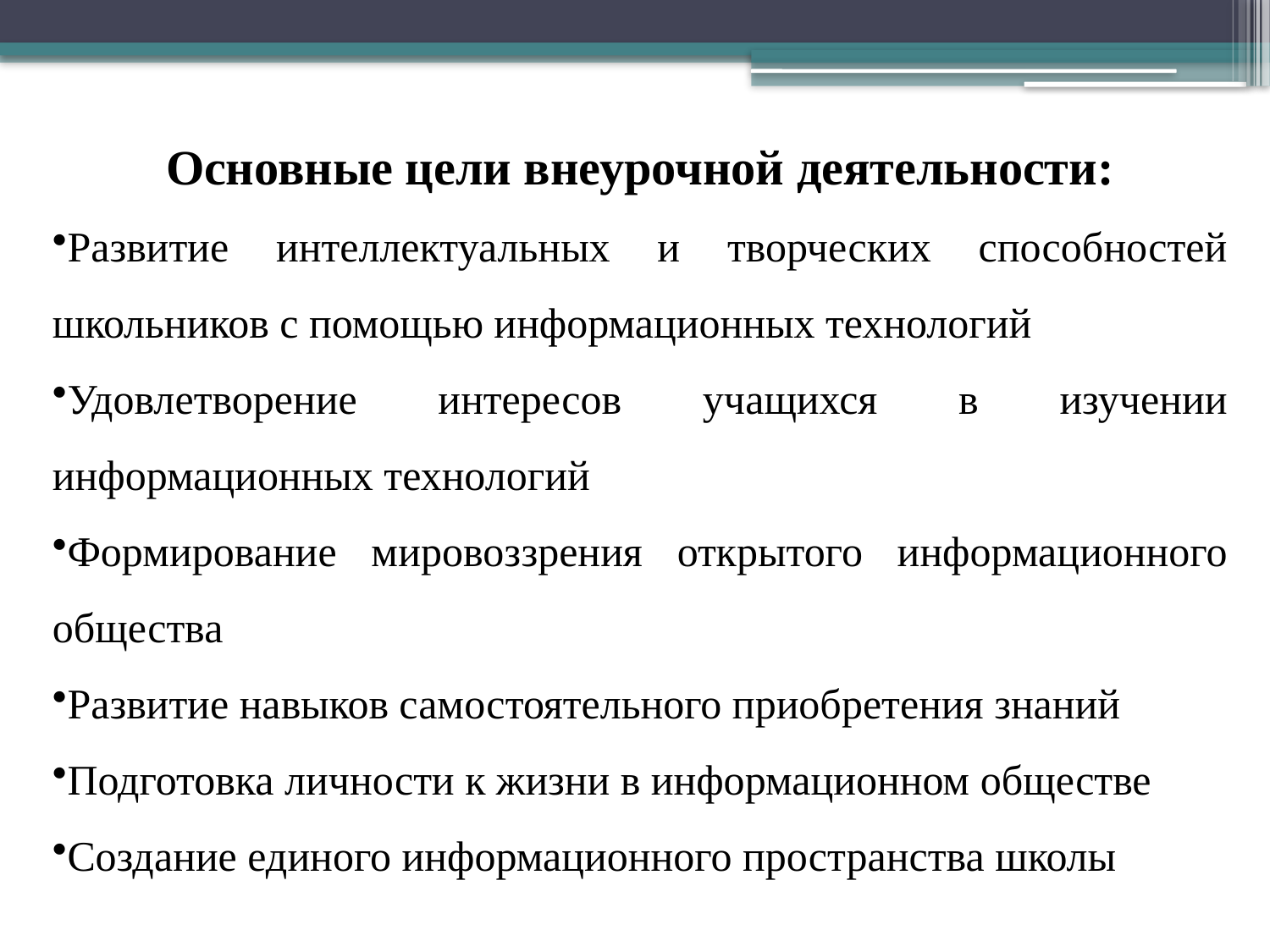

Основные цели внеурочной деятельности:
Развитие интеллектуальных и творческих способностей школьников с помощью информационных технологий
Удовлетворение интересов учащихся в изучении информационных технологий
Формирование мировоззрения открытого информационного общества
Развитие навыков самостоятельного приобретения знаний
Подготовка личности к жизни в информационном обществе
Создание единого информационного пространства школы